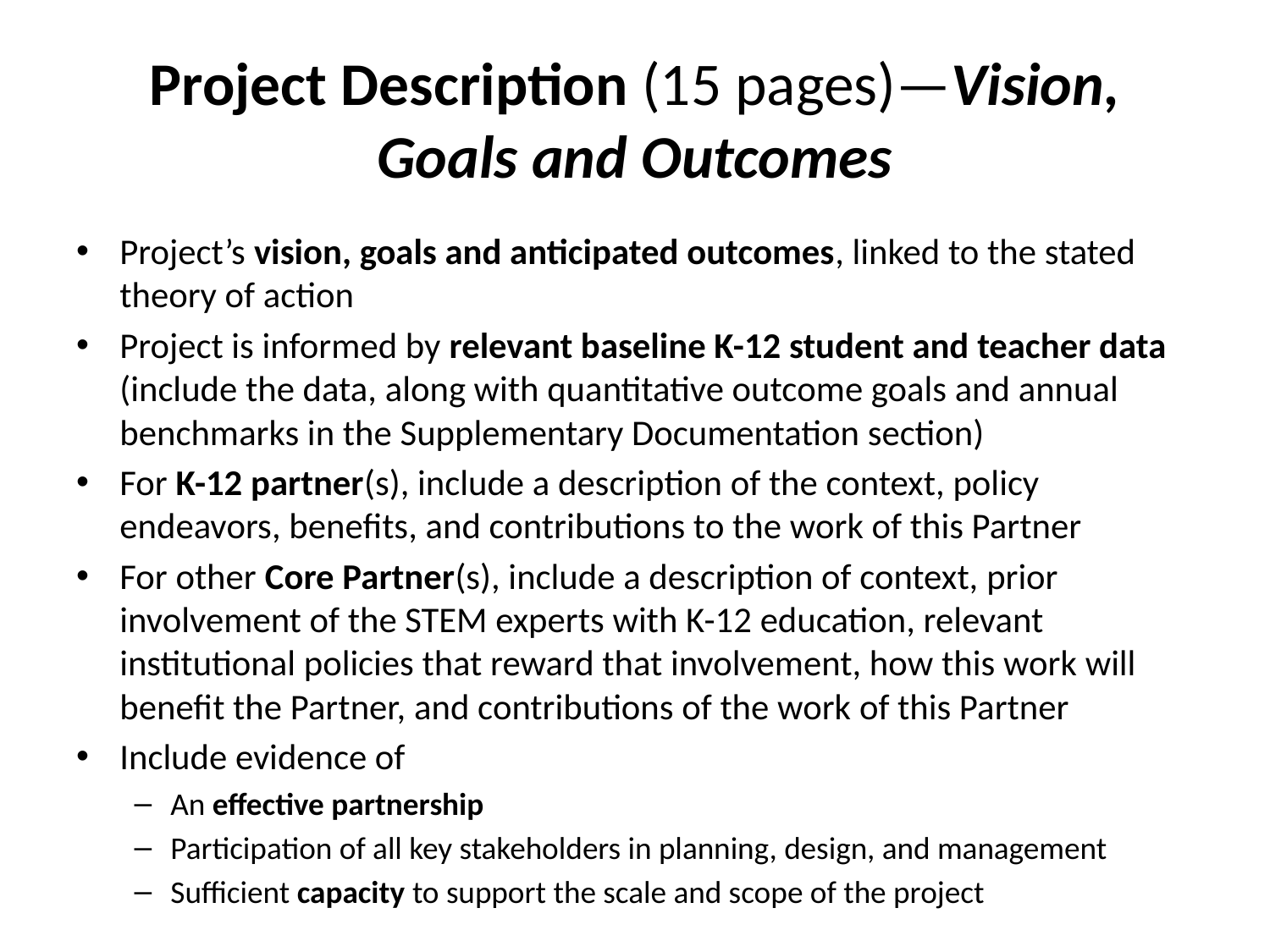

# Project Description (15 pages)—Vision, Goals and Outcomes
Project’s vision, goals and anticipated outcomes, linked to the stated theory of action
Project is informed by relevant baseline K-12 student and teacher data (include the data, along with quantitative outcome goals and annual benchmarks in the Supplementary Documentation section)
For K-12 partner(s), include a description of the context, policy endeavors, benefits, and contributions to the work of this Partner
For other Core Partner(s), include a description of context, prior involvement of the STEM experts with K-12 education, relevant institutional policies that reward that involvement, how this work will benefit the Partner, and contributions of the work of this Partner
Include evidence of
An effective partnership
Participation of all key stakeholders in planning, design, and management
Sufficient capacity to support the scale and scope of the project